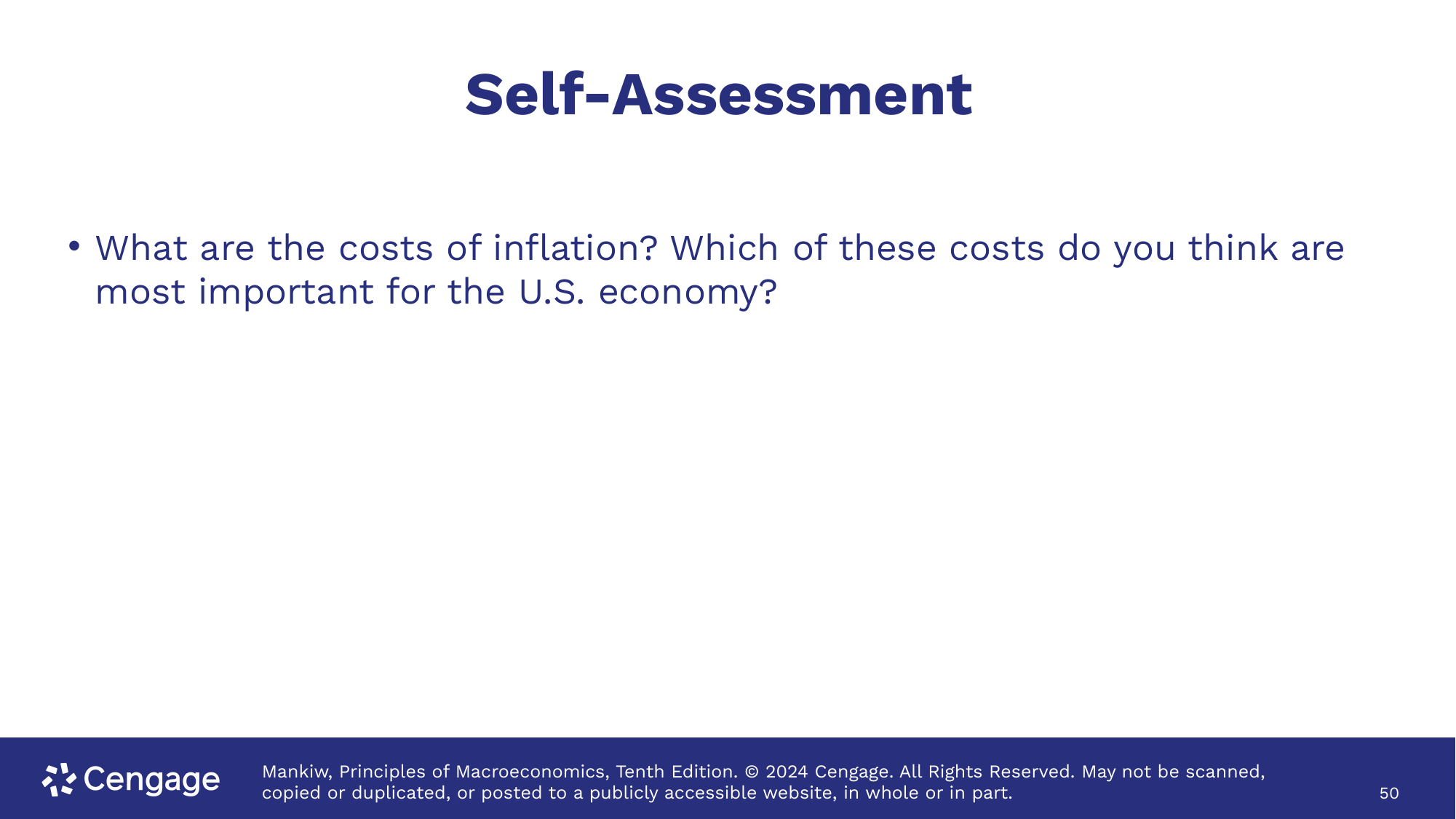

# Self-Assessment
What are the costs of inflation? Which of these costs do you think are most important for the U.S. economy?